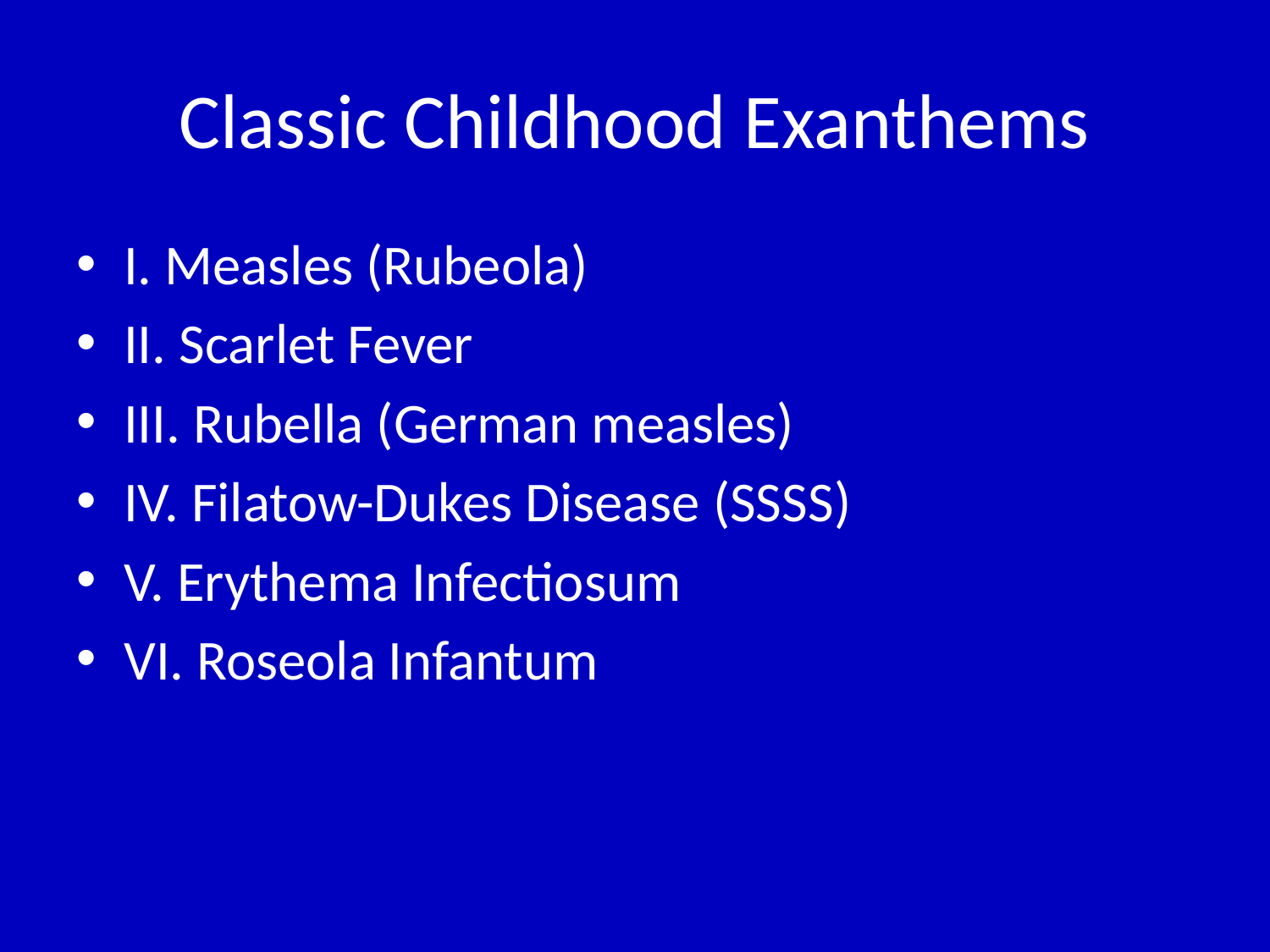

# Classic Childhood Exanthems
I. Measles (Rubeola)
II. Scarlet Fever
III. Rubella (German measles)
IV. Filatow-Dukes Disease (SSSS)
V. Erythema Infectiosum
VI. Roseola Infantum